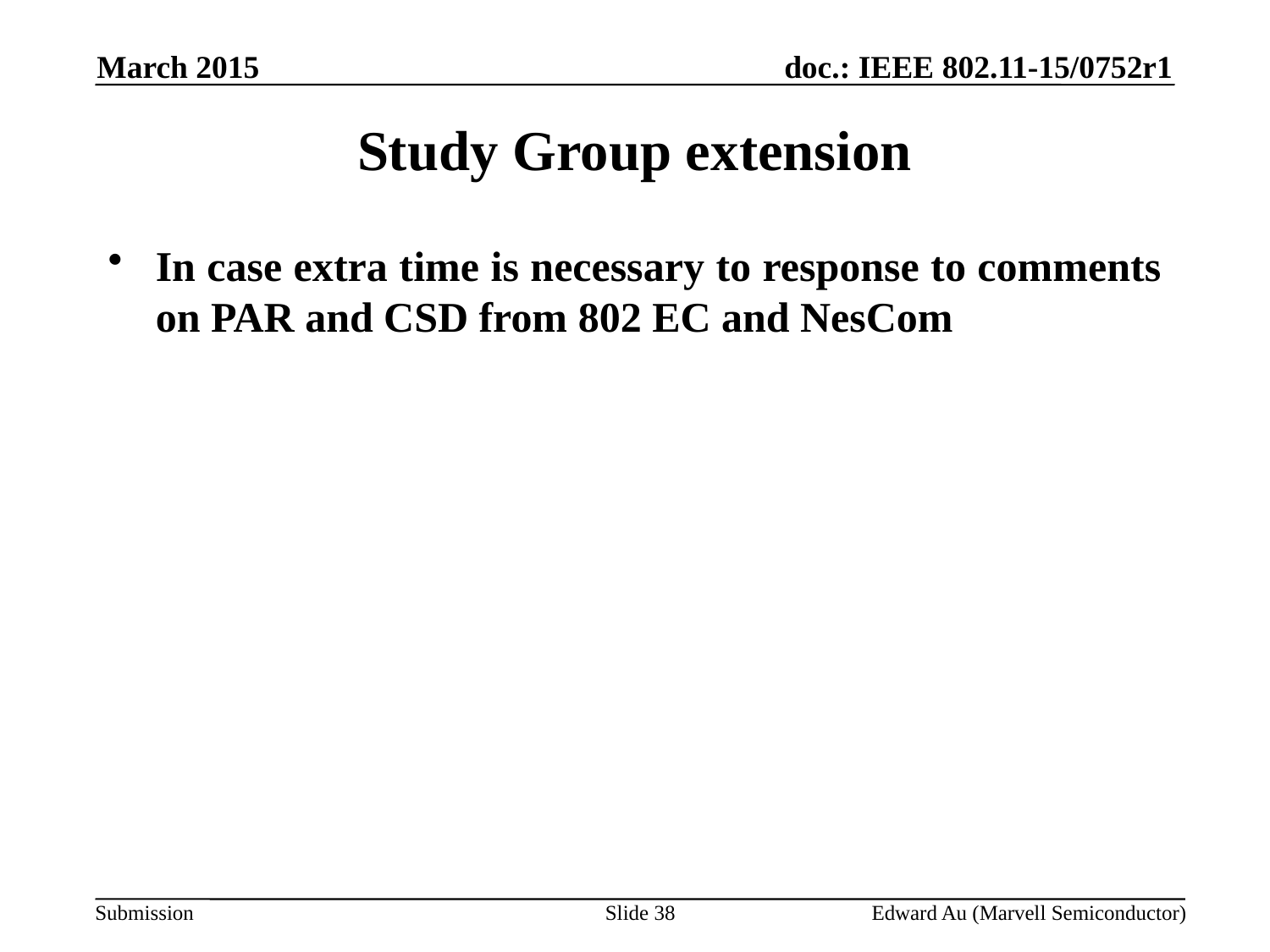

March 2015
Study Group extension
In case extra time is necessary to response to comments on PAR and CSD from 802 EC and NesCom

Slide 38
Edward Au (Marvell Semiconductor)